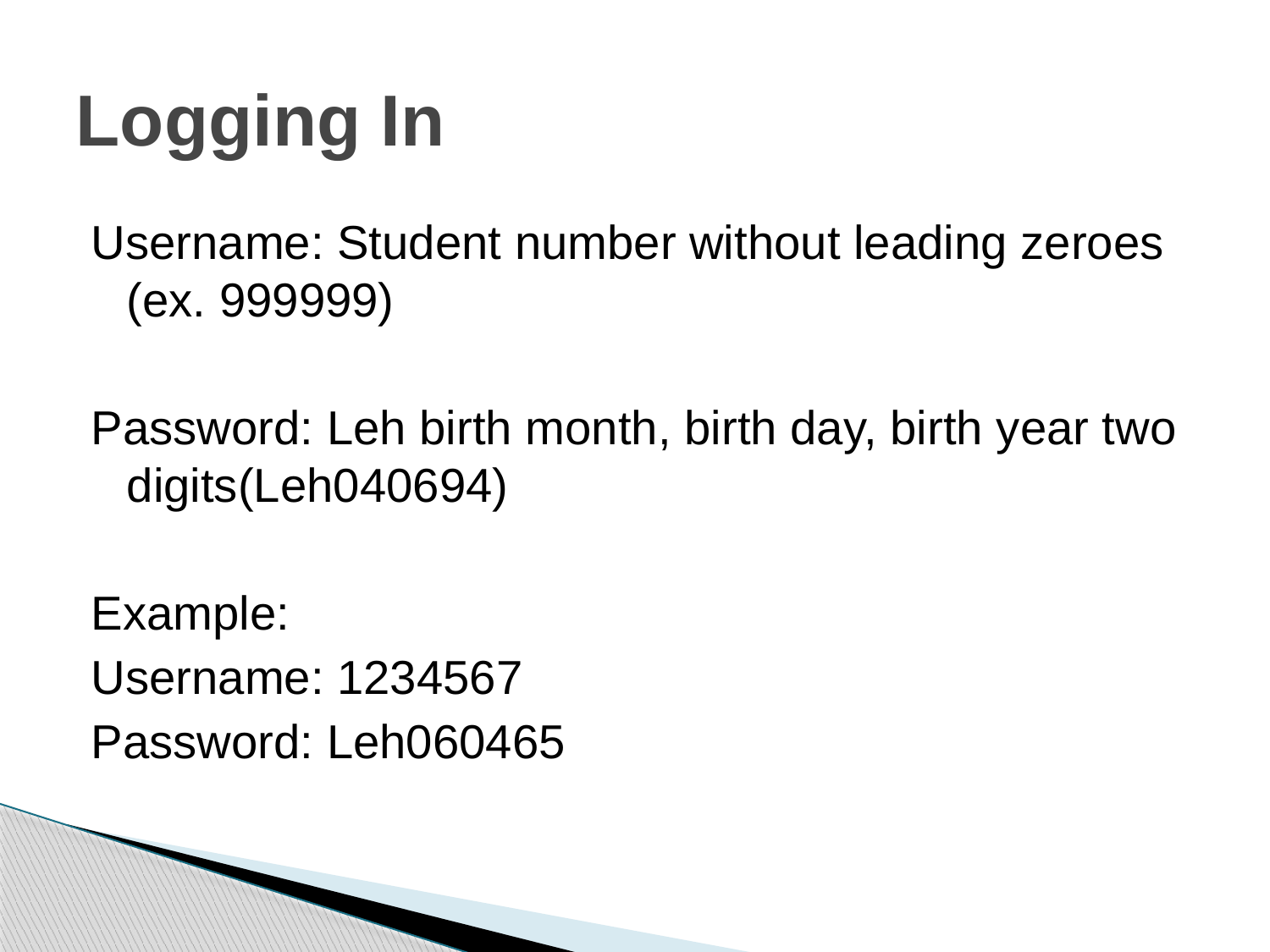

# Logging In
Username: Student number without leading zeroes (ex. 999999)

Password: Leh birth month, birth day, birth year two digits(Leh040694)

Example:
Username: 1234567
Password: Leh060465